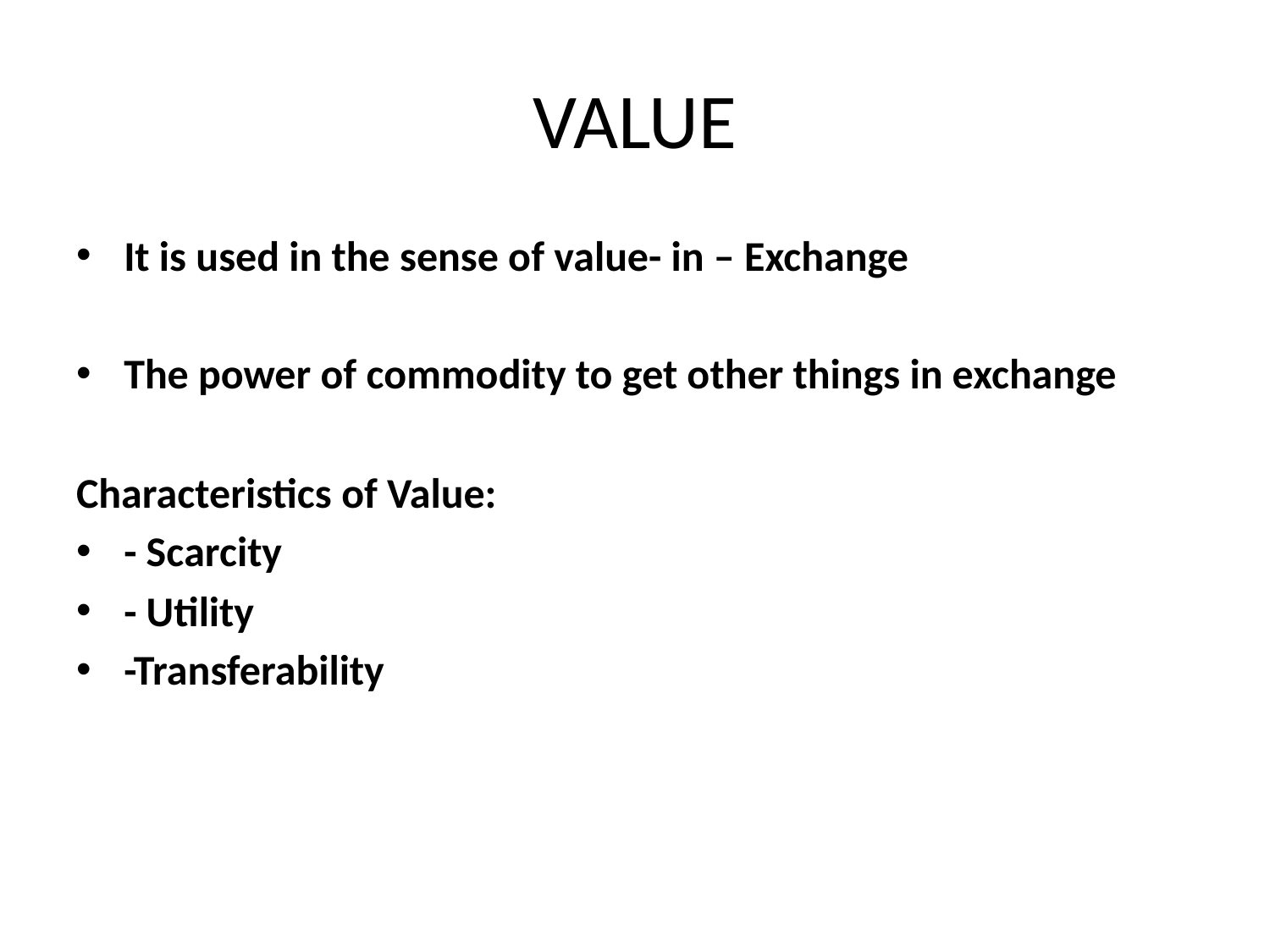

# VALUE
It is used in the sense of value- in – Exchange

The power of commodity to get other things in exchange

Characteristics of Value:
- Scarcity
- Utility
-Transferability